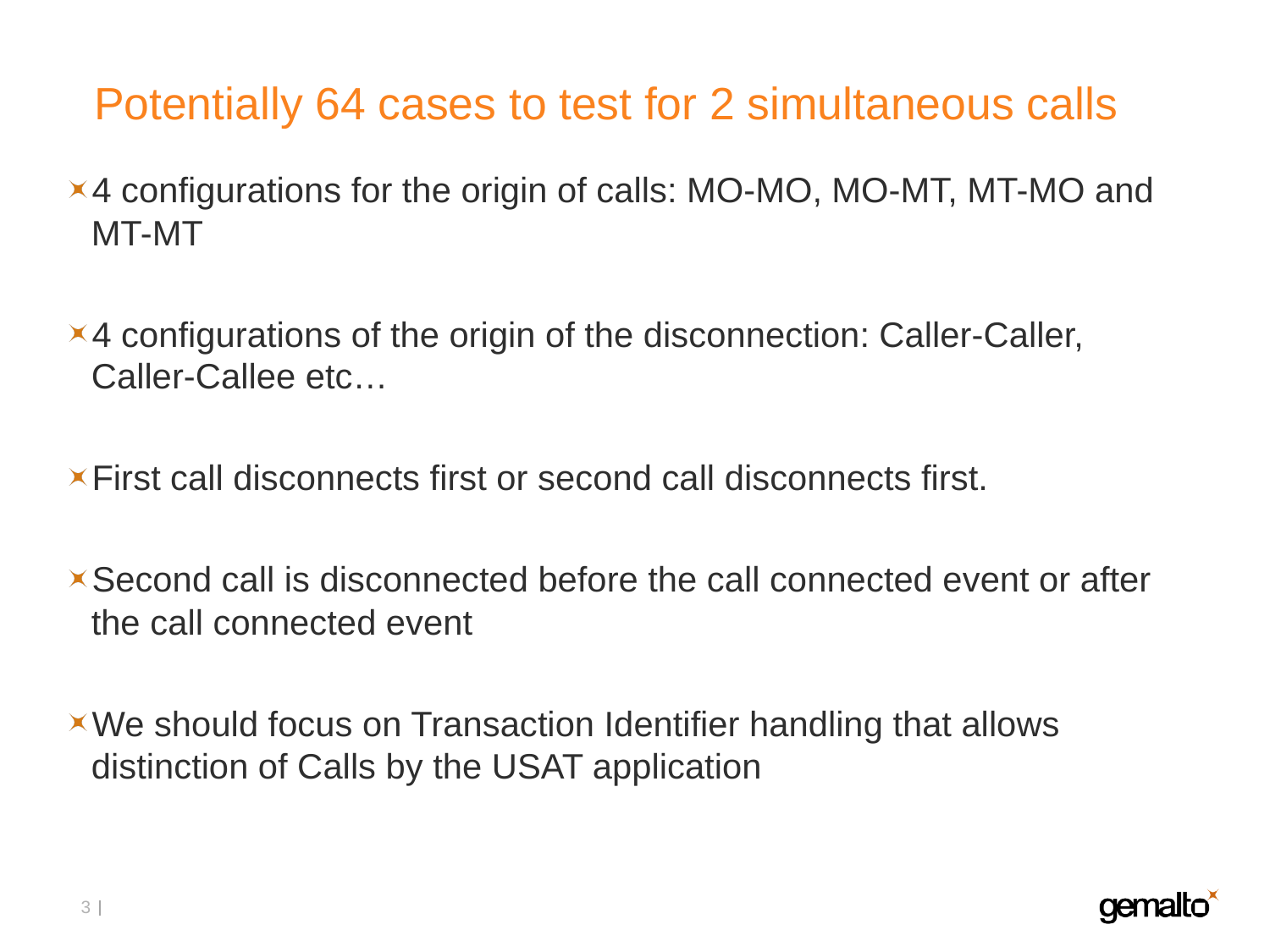

# Potentially 64 cases to test for 2 simultaneous calls
4 configurations for the origin of calls: MO-MO, MO-MT, MT-MO and MT-MT

4 configurations of the origin of the disconnection: Caller-Caller, Caller-Callee etc…

First call disconnects first or second call disconnects first.

Second call is disconnected before the call connected event or after the call connected event

We should focus on Transaction Identifier handling that allows distinction of Calls by the USAT application
3